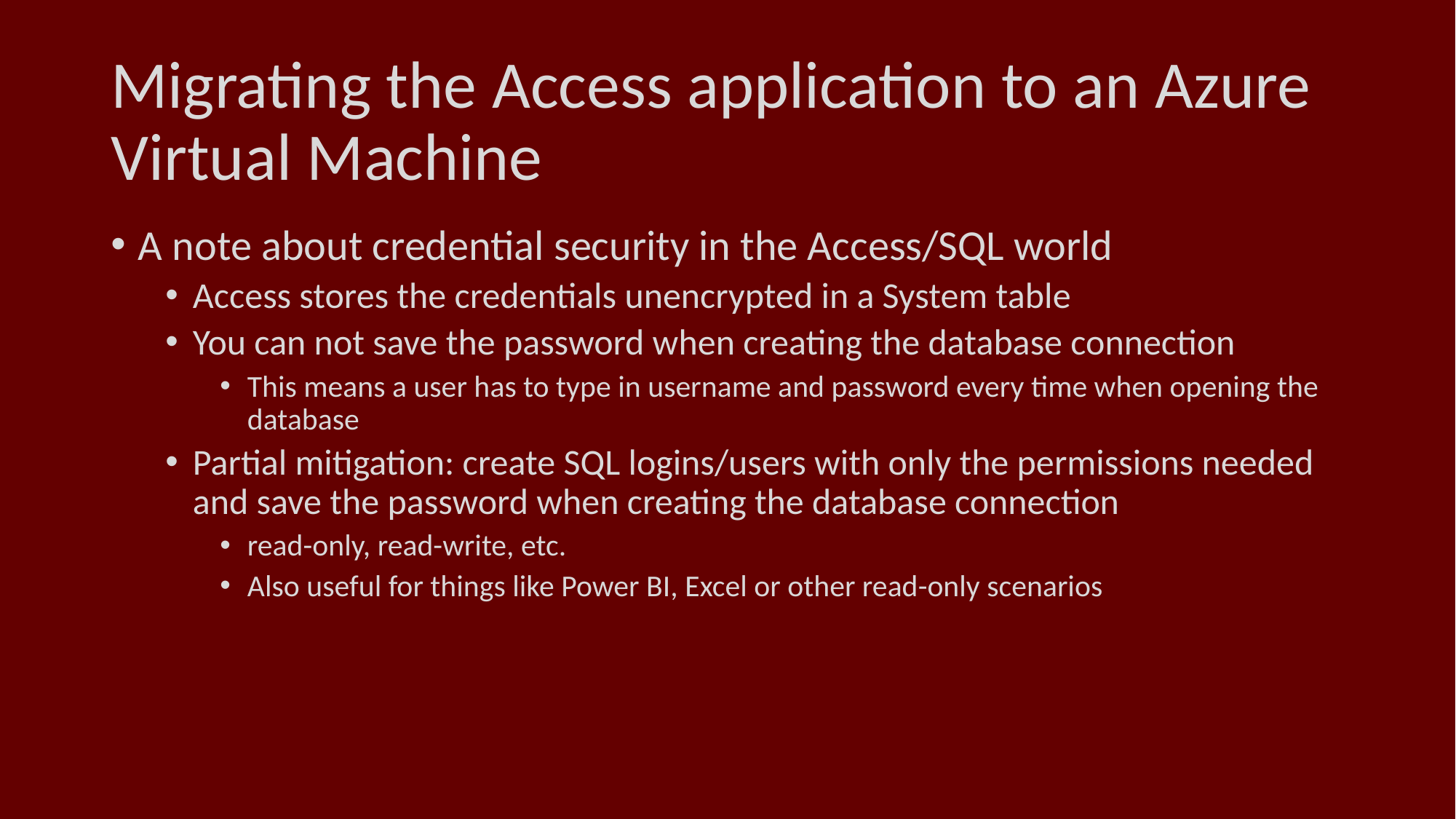

# Migrating the Access application to an Azure Virtual Machine
A note about credential security in the Access/SQL world
Access stores the credentials unencrypted in a System table
You can not save the password when creating the database connection
This means a user has to type in username and password every time when opening the database
Partial mitigation: create SQL logins/users with only the permissions needed and save the password when creating the database connection
read-only, read-write, etc.
Also useful for things like Power BI, Excel or other read-only scenarios